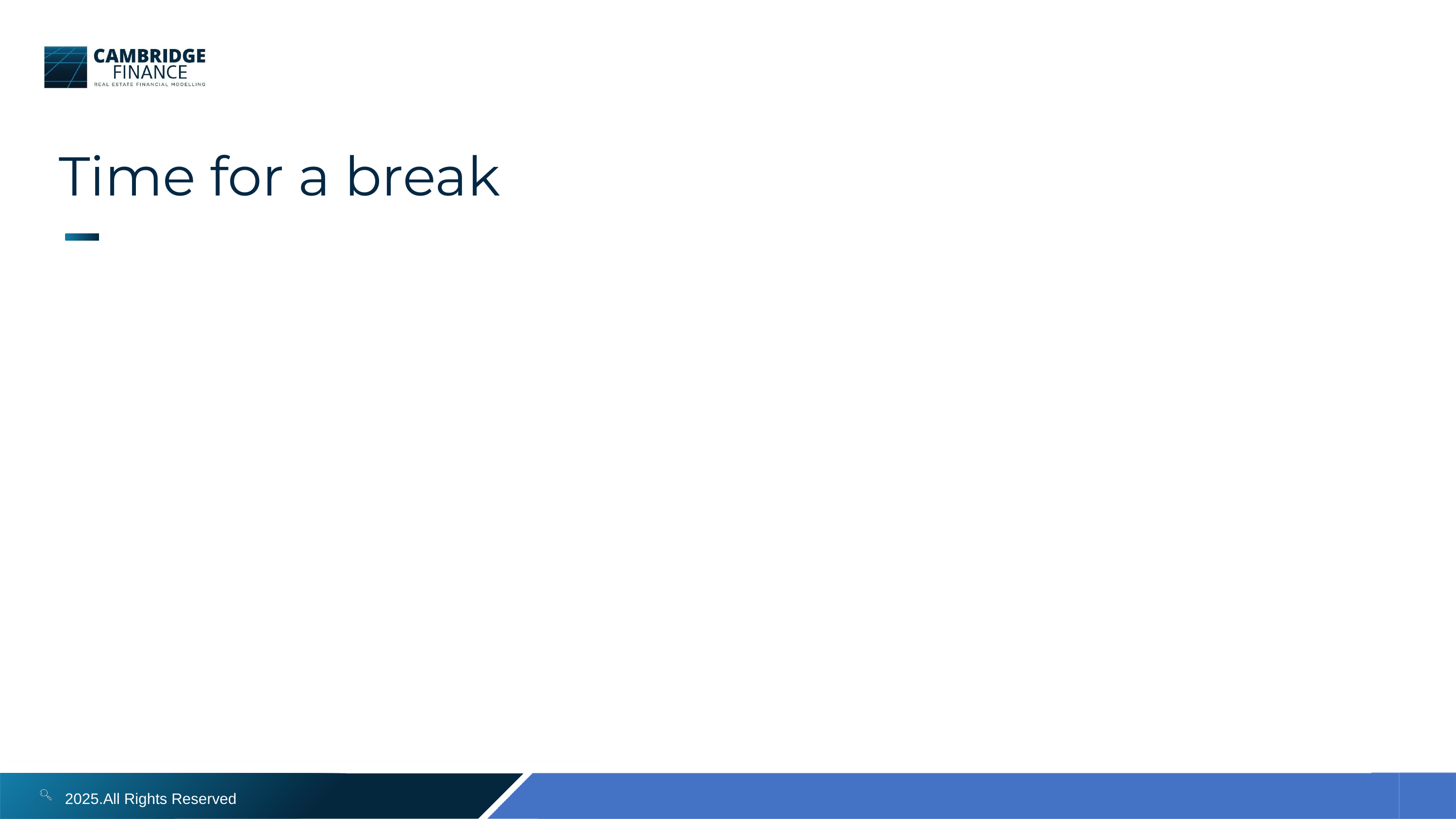

Time for a break

2025.All Rights Reserved